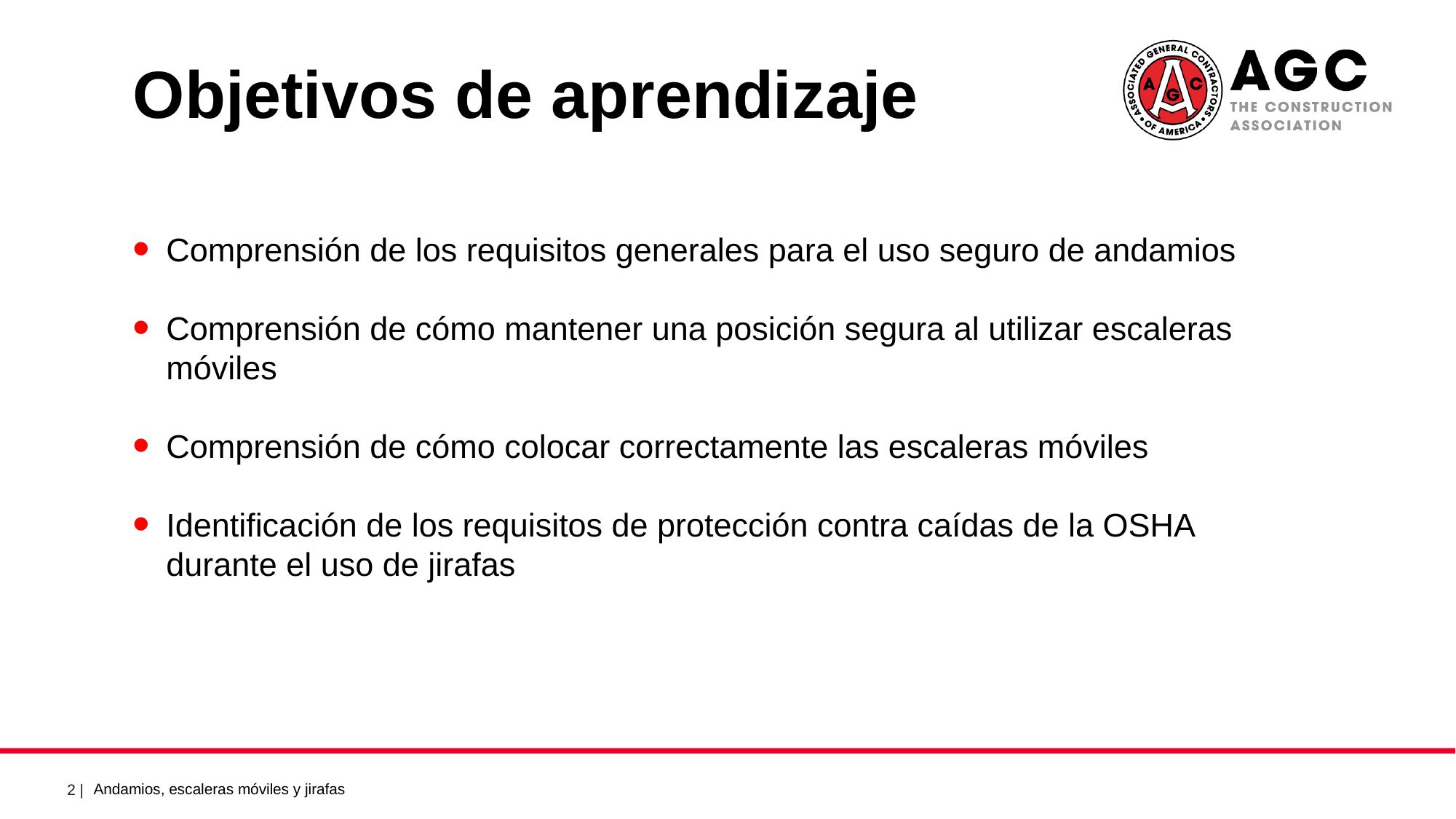

Objetivos de aprendizaje
Comprensión de los requisitos generales para el uso seguro de andamios

Comprensión de cómo mantener una posición segura al utilizar escaleras móviles

Comprensión de cómo colocar correctamente las escaleras móviles

Identificación de los requisitos de protección contra caídas de la OSHA durante el uso de jirafas
Andamios, escaleras móviles y jirafas